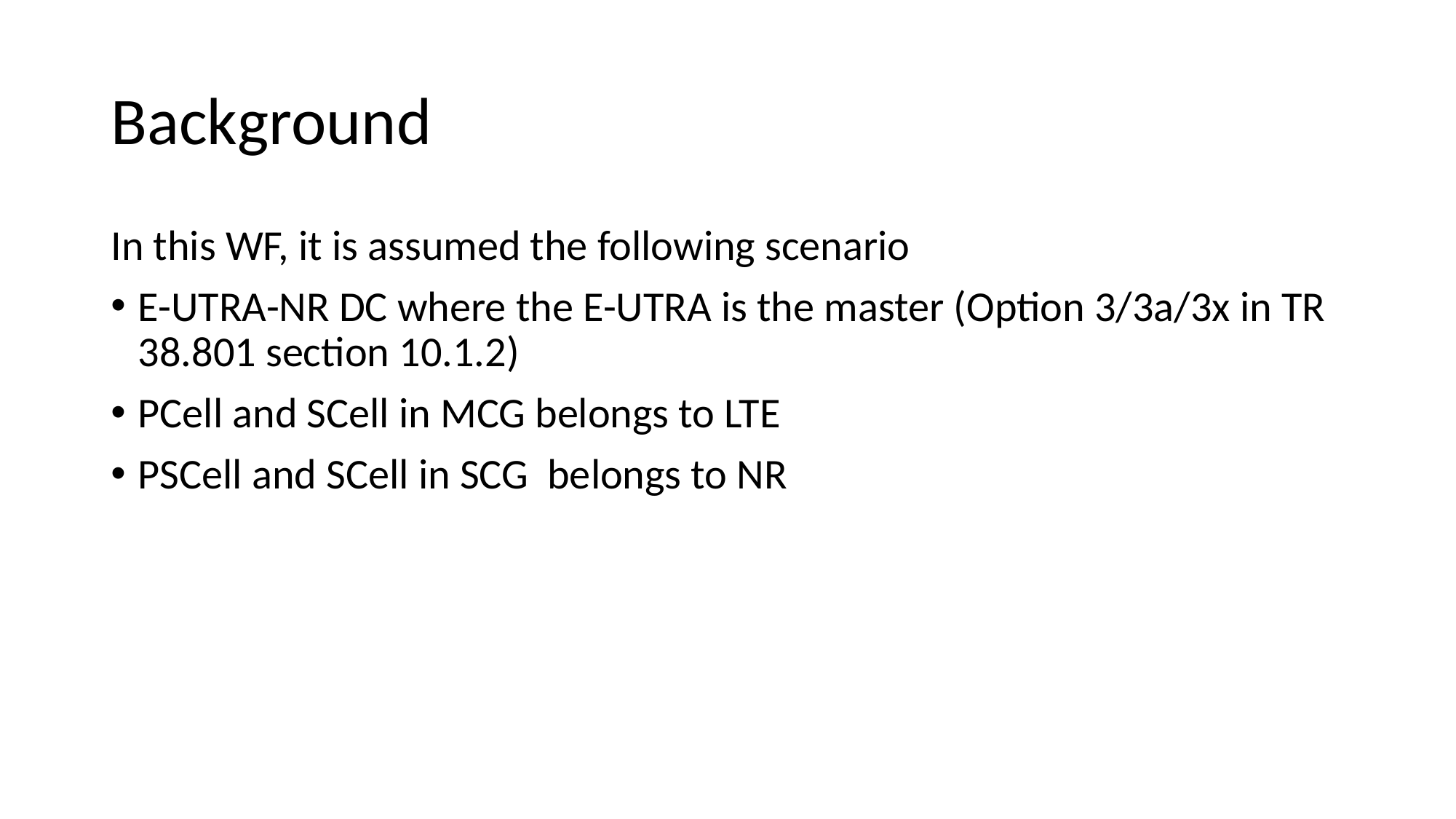

# Background
In this WF, it is assumed the following scenario
E-UTRA-NR DC where the E-UTRA is the master (Option 3/3a/3x in TR 38.801 section 10.1.2)
PCell and SCell in MCG belongs to LTE
PSCell and SCell in SCG  belongs to NR